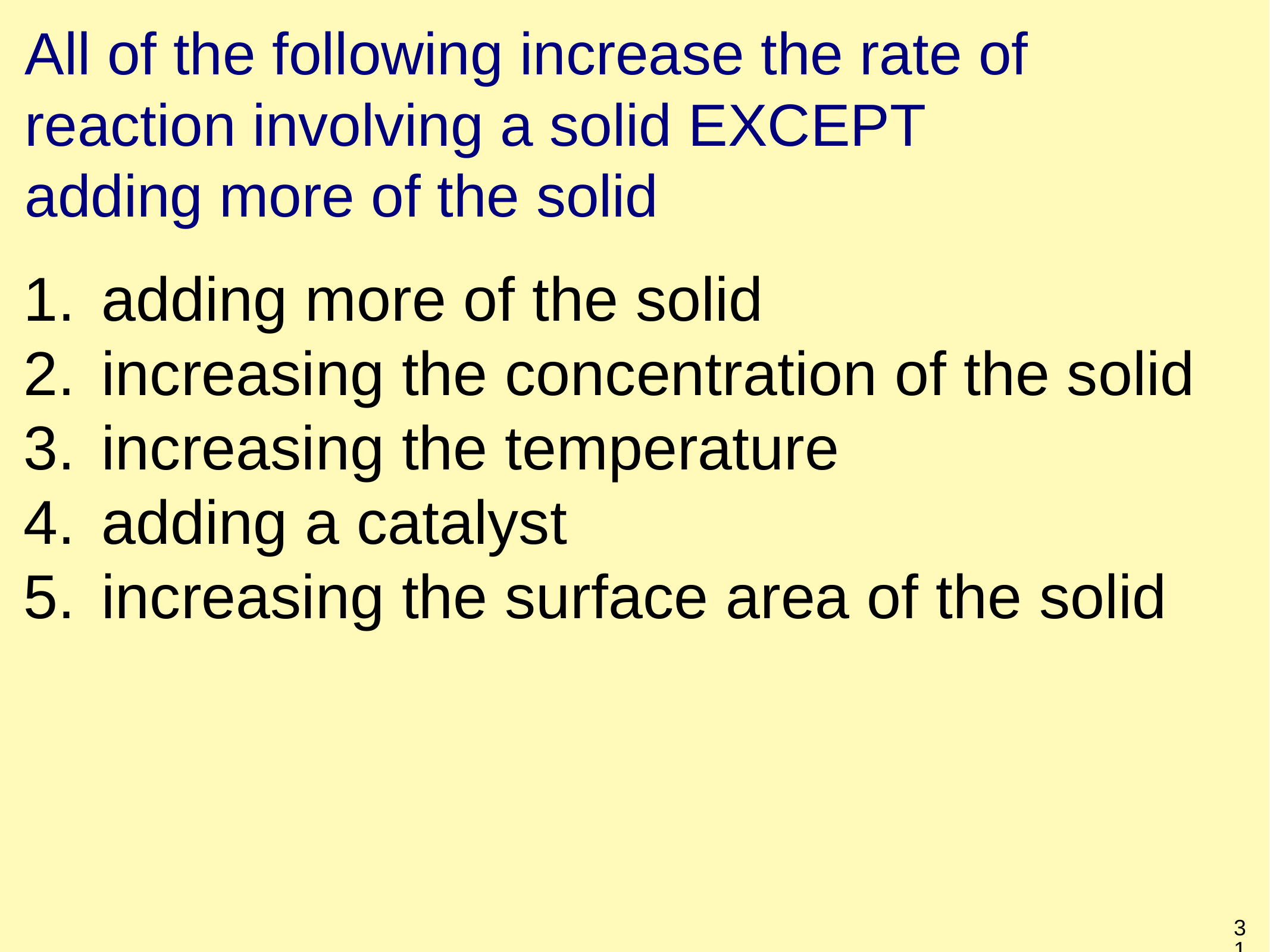

# All of the following increase the rate of reaction involving a solid EXCEPT adding more of the solid
adding more of the solid
increasing the concentration of the solid
increasing the temperature
adding a catalyst
increasing the surface area of the solid
31